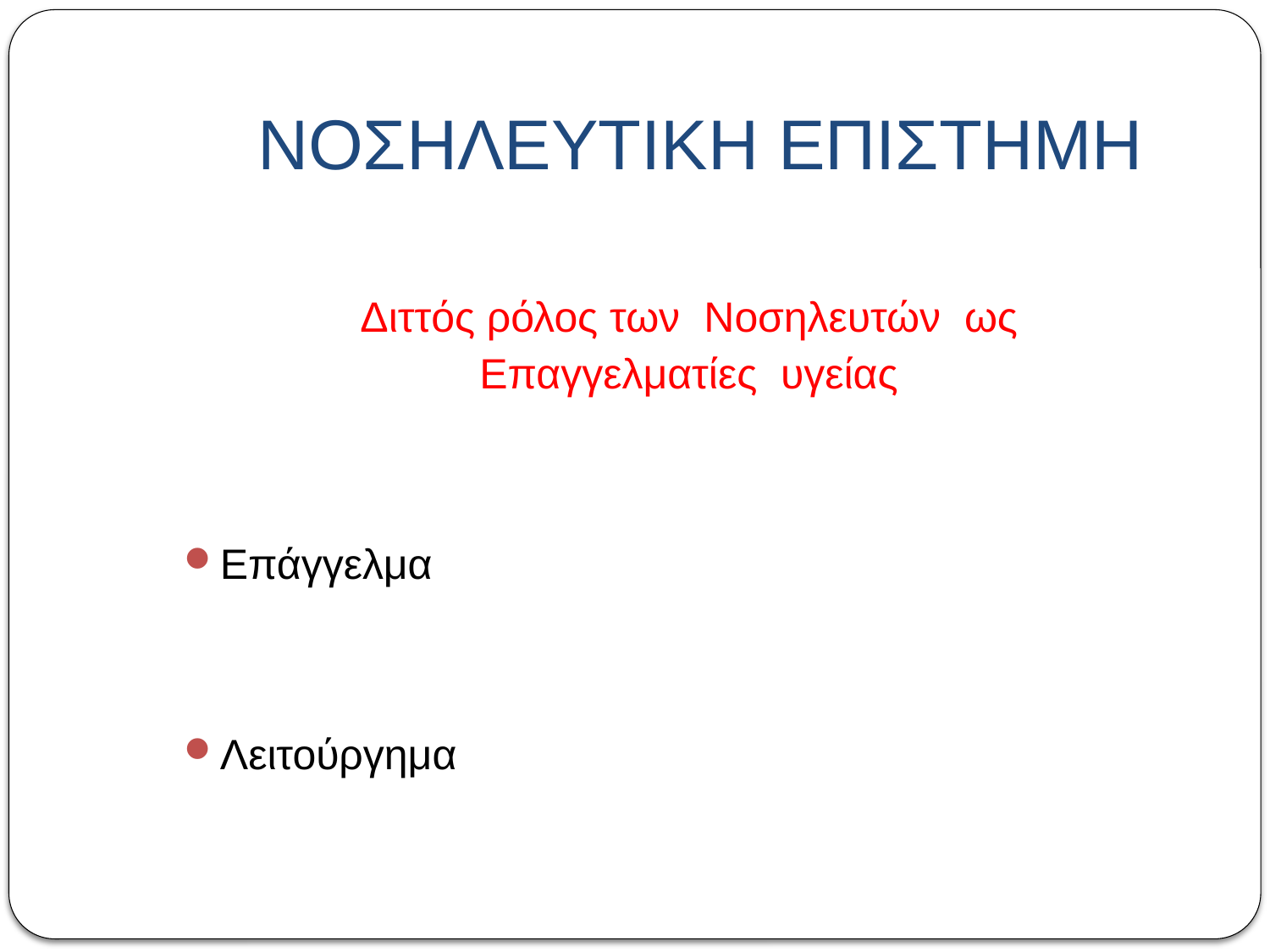

# ΝΟΣΗΛΕΥΤΙΚΗ ΕΠΙΣΤΗΜΗ

Διττός ρόλος των  Νοσηλευτών  ως
Επαγγελματίες  υγείας

Επάγγελμα

Λειτούργημα